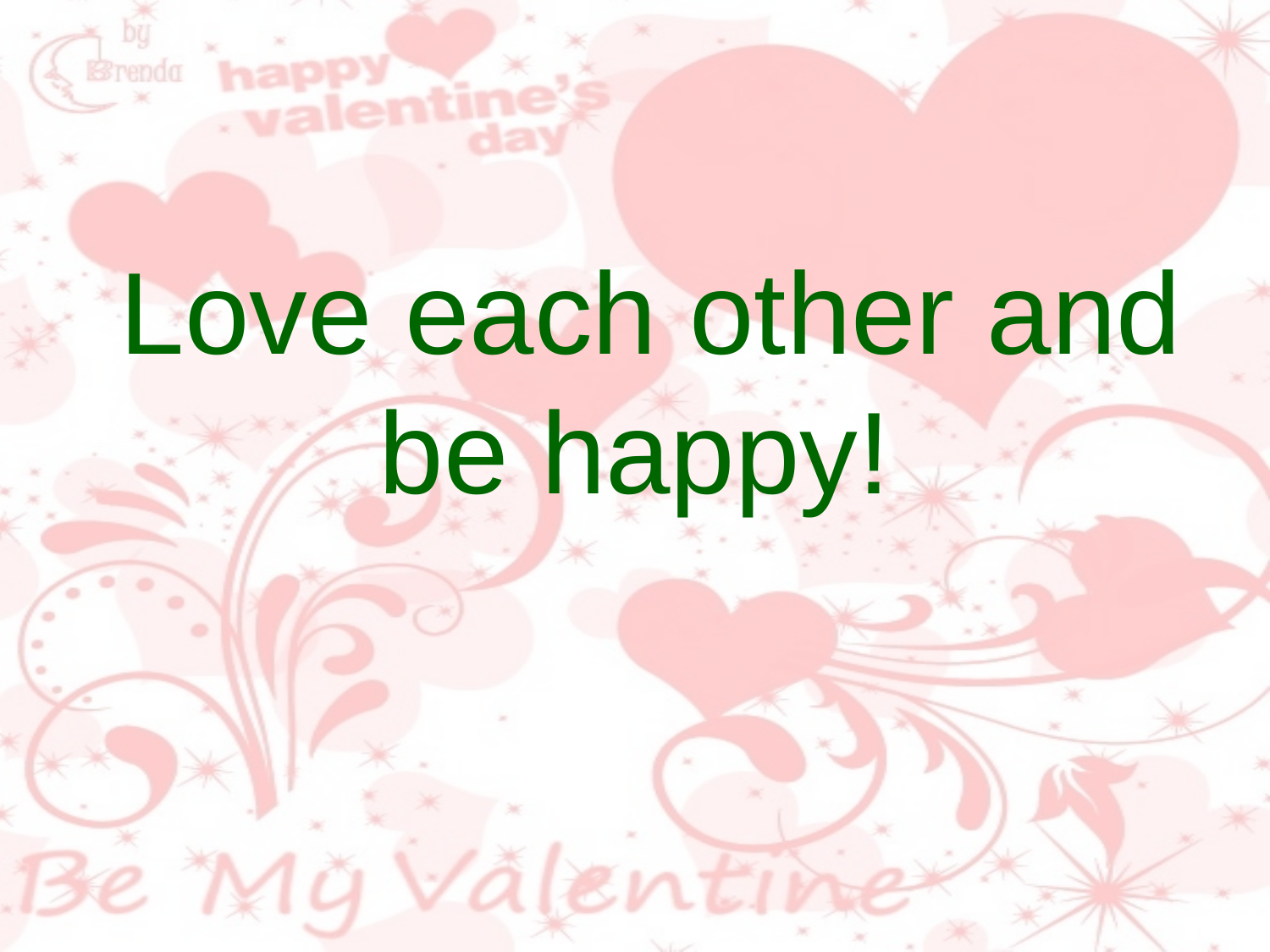

# Love each other and be happy!